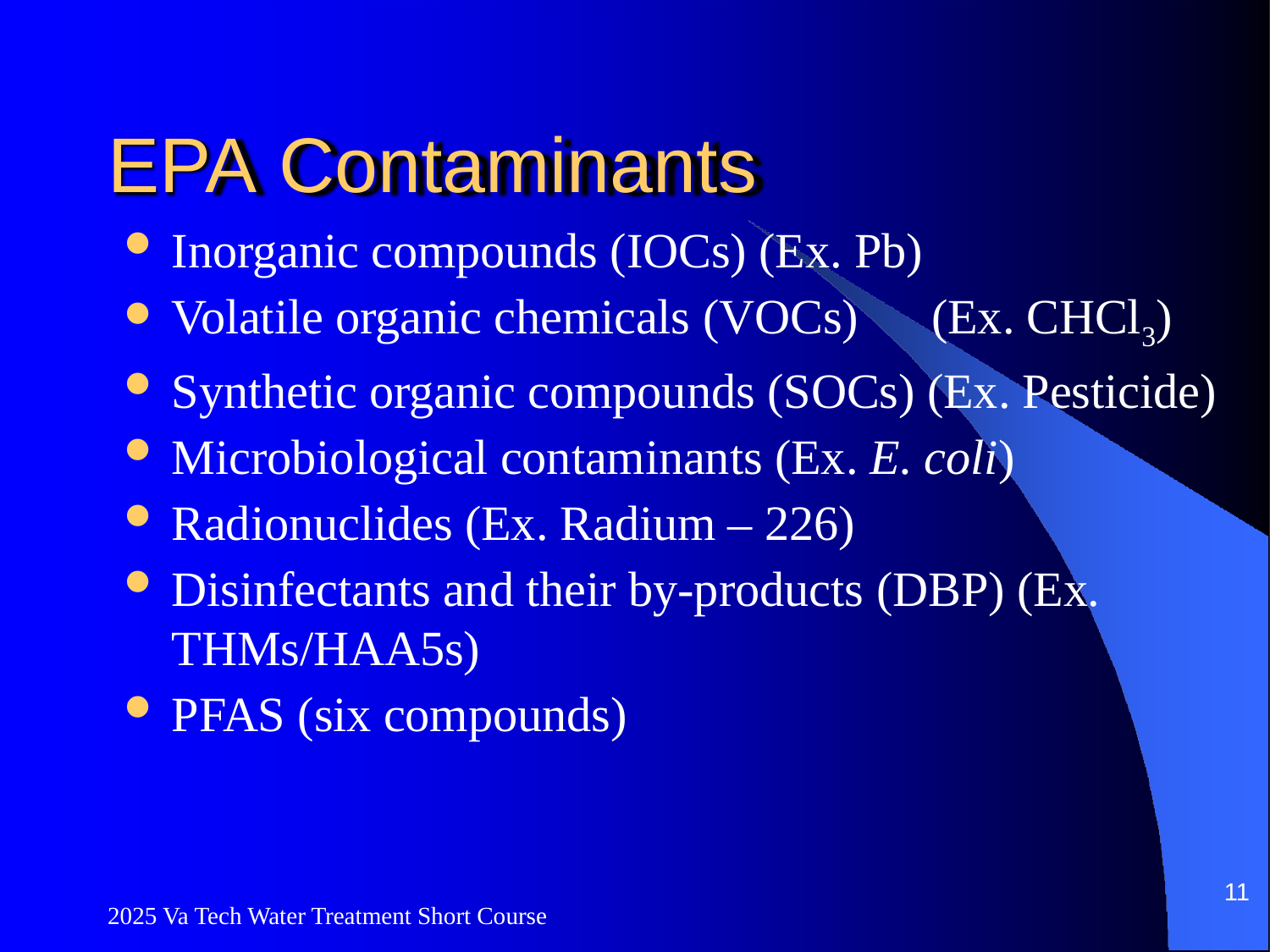

# EPA Contaminants
Inorganic compounds (IOCs) (Ex. Pb)
Volatile organic chemicals (VOCs)      (Ex. CHCl3)
Synthetic organic compounds (SOCs) (Ex. Pesticide)
Microbiological contaminants (Ex. E. coli)
Radionuclides (Ex. Radium – 226)
Disinfectants and their by-products (DBP) (Ex. THMs/HAA5s)
PFAS (six compounds)
11
2025 Va Tech Water Treatment Short Course